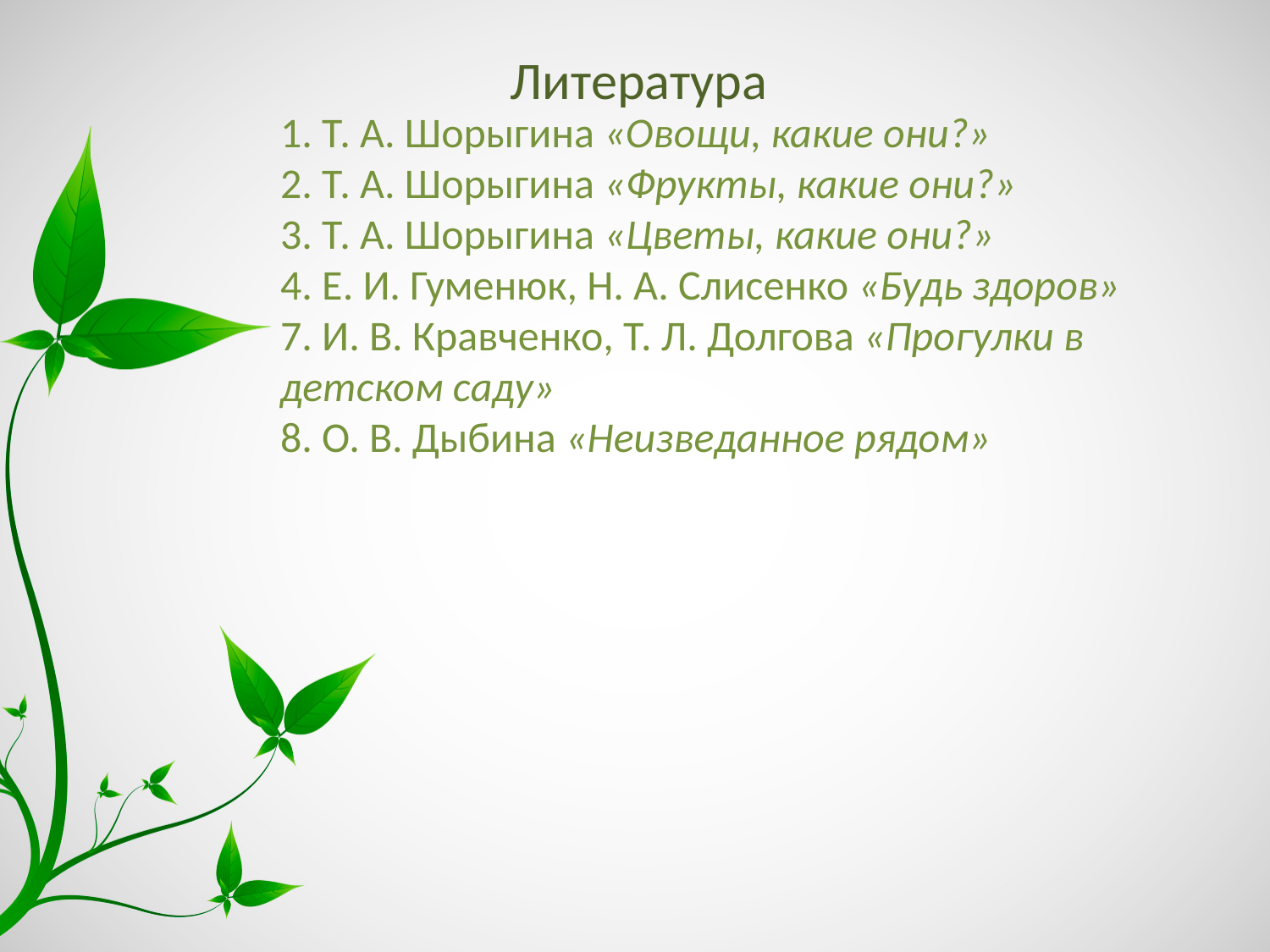

# Литература
1. Т. А. Шорыгина «Овощи, какие они?»
2. Т. А. Шорыгина «Фрукты, какие они?»
3. Т. А. Шорыгина «Цветы, какие они?»
4. Е. И. Гуменюк, Н. А. Слисенко «Будь здоров»
7. И. В. Кравченко, Т. Л. Долгова «Прогулки в детском саду»
8. О. В. Дыбина «Неизведанное рядом»